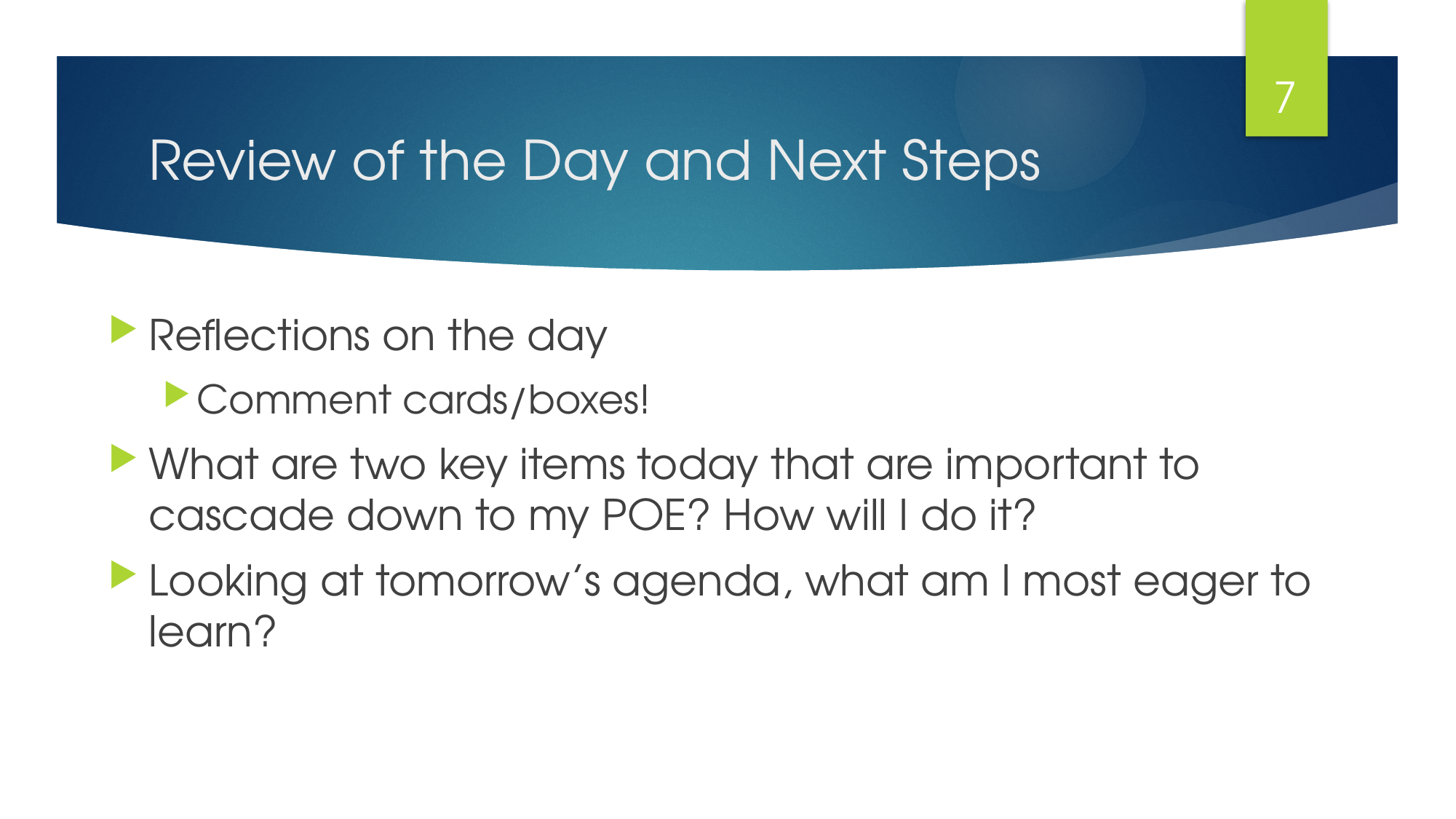

7
# Review of the Day and Next Steps
Reflections on the day
Comment cards/boxes!
What are two key items today that are important to cascade down to my POE? How will I do it?
Looking at tomorrow’s agenda, what am I most eager to learn?